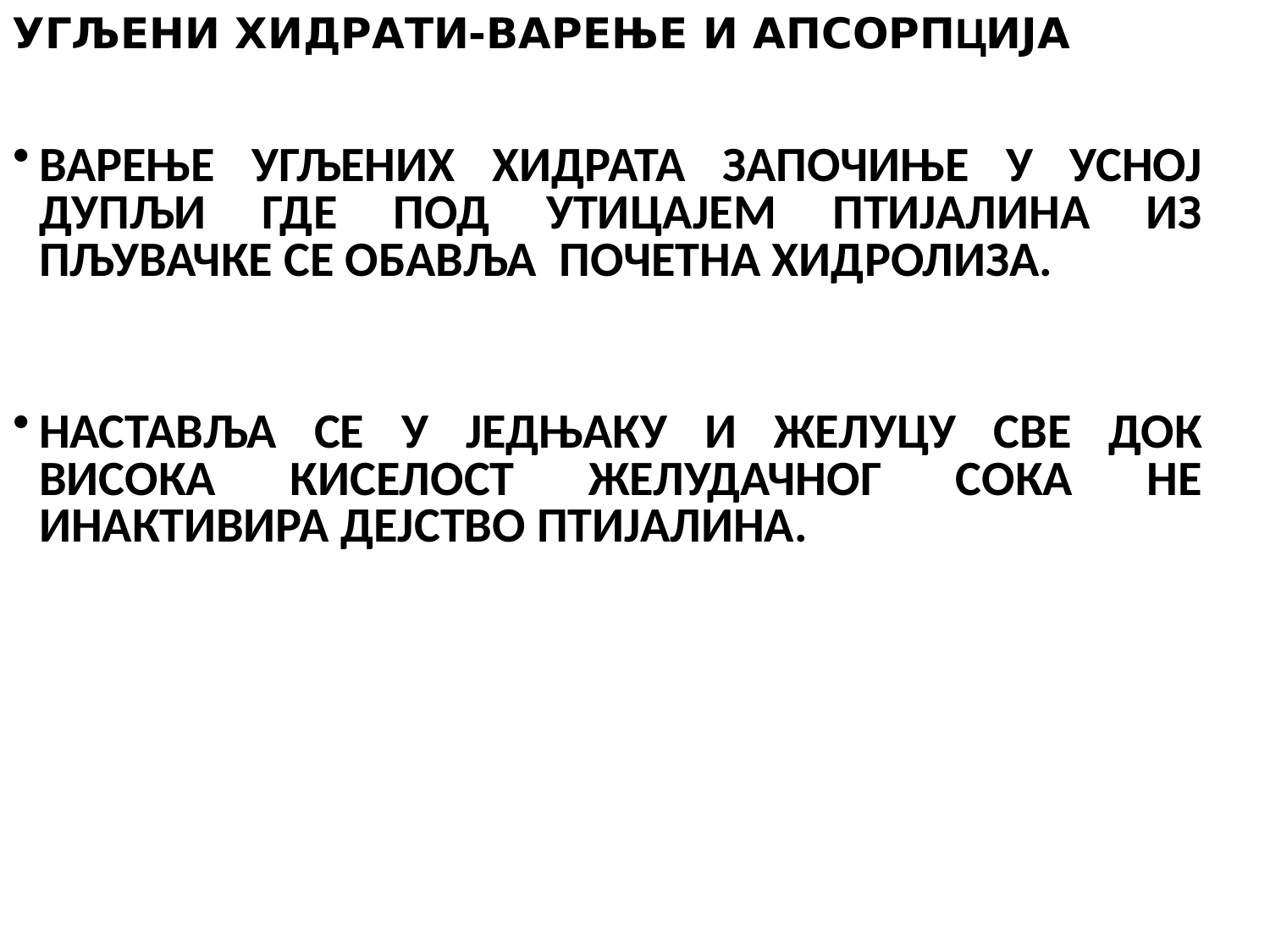

УГЉЕНИ ХИДРАТИ-ВАРЕЊЕ И АПСОРПЦИЈА
ВАРЕЊЕ УГЉЕНИХ ХИДРАТА ЗАПОЧИЊЕ У УСНОЈ ДУПЉИ ГДЕ ПОД УТИЦАЈЕМ ПТИЈАЛИНА ИЗ ПЉУВАЧКЕ СЕ ОБАВЉА  ПОЧЕТНА ХИДРОЛИЗА.

НАСТАВЉА СЕ У ЈЕДЊАКУ И ЖЕЛУЦУ СВЕ ДОК ВИСОКА КИСЕЛОСТ ЖЕЛУДАЧНОГ СОКА НЕ ИНАКТИВИРА ДЕЈСТВО ПТИЈАЛИНА.